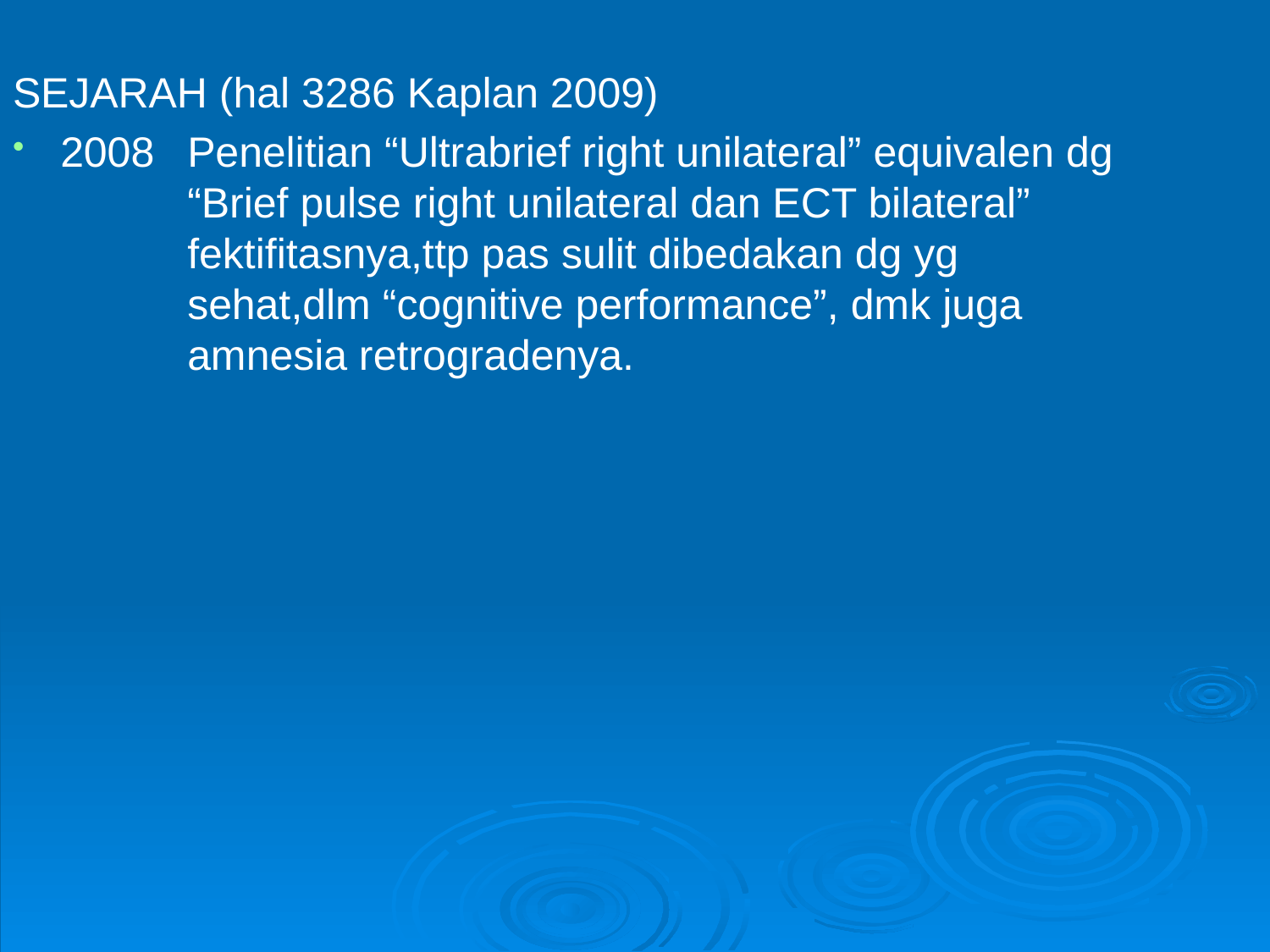

SEJARAH (hal 3286 Kaplan 2009)
2008	Penelitian “Ultrabrief right unilateral” equivalen dg 		“Brief pulse right unilateral dan ECT bilateral” 			fektifitasnya,ttp pas sulit dibedakan dg yg 			sehat,dlm “cognitive performance”, dmk juga 			amnesia retrogradenya.

#